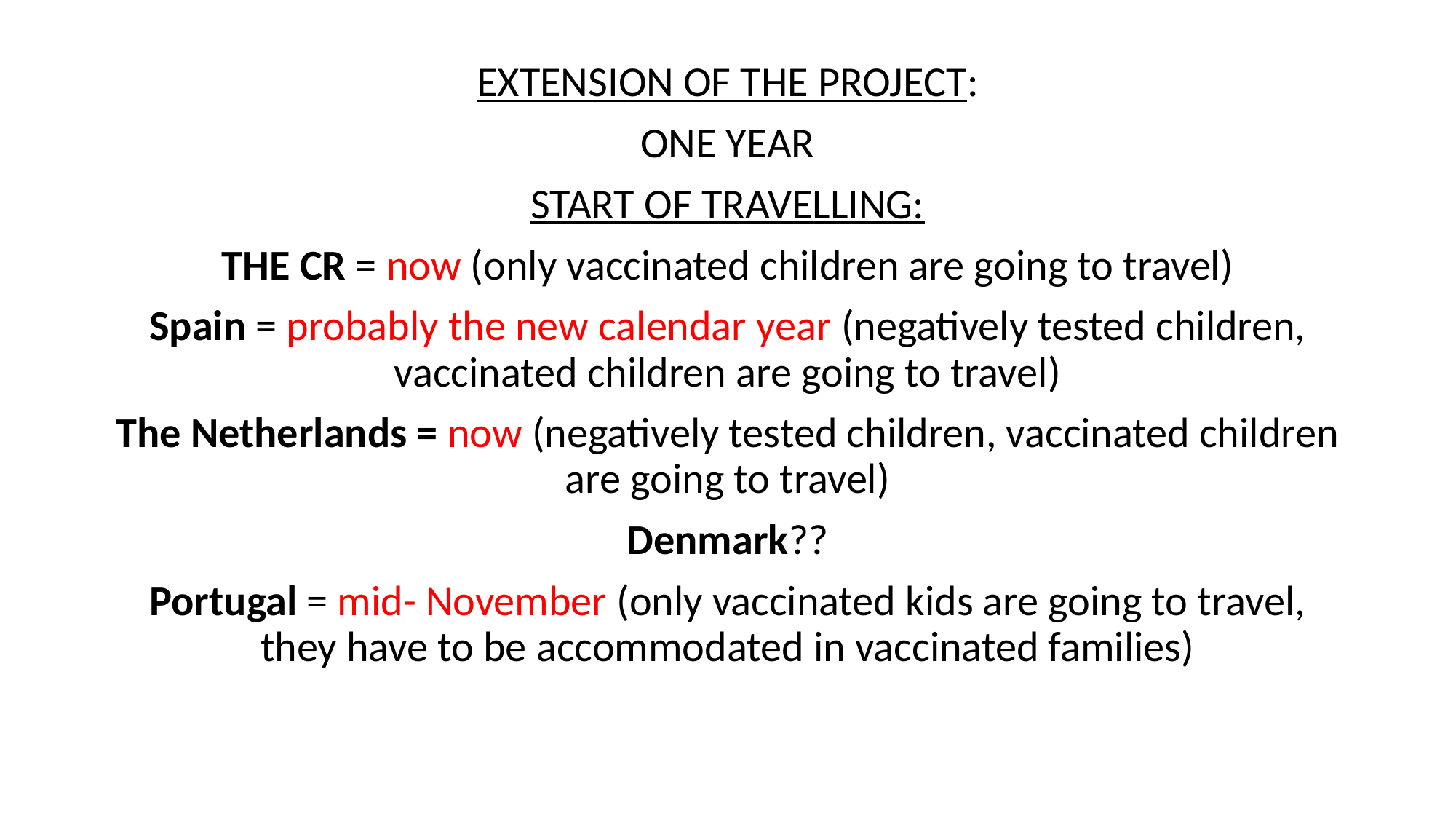

#
EXTENSION OF THE PROJECT:
ONE YEAR
START OF TRAVELLING:
THE CR = now (only vaccinated children are going to travel)
Spain = probably the new calendar year (negatively tested children, vaccinated children are going to travel)
The Netherlands = now (negatively tested children, vaccinated children are going to travel)
Denmark??
Portugal = mid- November (only vaccinated kids are going to travel, they have to be accommodated in vaccinated families)